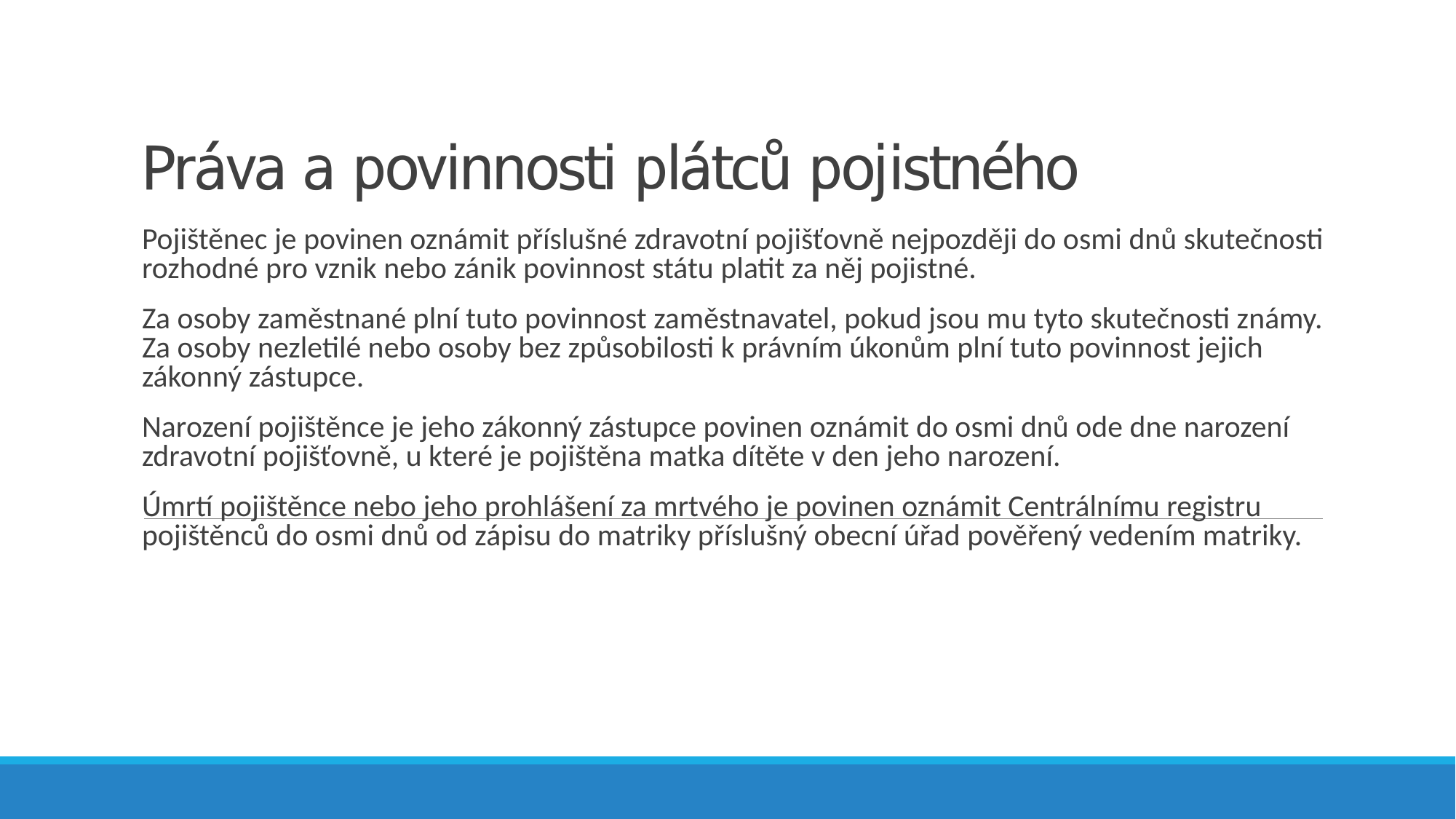

Práva a povinnosti plátců pojistného
Pojištěnec je povinen oznámit příslušné zdravotní pojišťovně nejpozději do osmi dnů skutečnosti rozhodné pro vznik nebo zánik povinnost státu platit za něj pojistné.
Za osoby zaměstnané plní tuto povinnost zaměstnavatel, pokud jsou mu tyto skutečnosti známy. Za osoby nezletilé nebo osoby bez způsobilosti k právním úkonům plní tuto povinnost jejich zákonný zástupce.
Narození pojištěnce je jeho zákonný zástupce povinen oznámit do osmi dnů ode dne narození zdravotní pojišťovně, u které je pojištěna matka dítěte v den jeho narození.
Úmrtí pojištěnce nebo jeho prohlášení za mrtvého je povinen oznámit Centrálnímu registru pojištěnců do osmi dnů od zápisu do matriky příslušný obecní úřad pověřený vedením matriky.